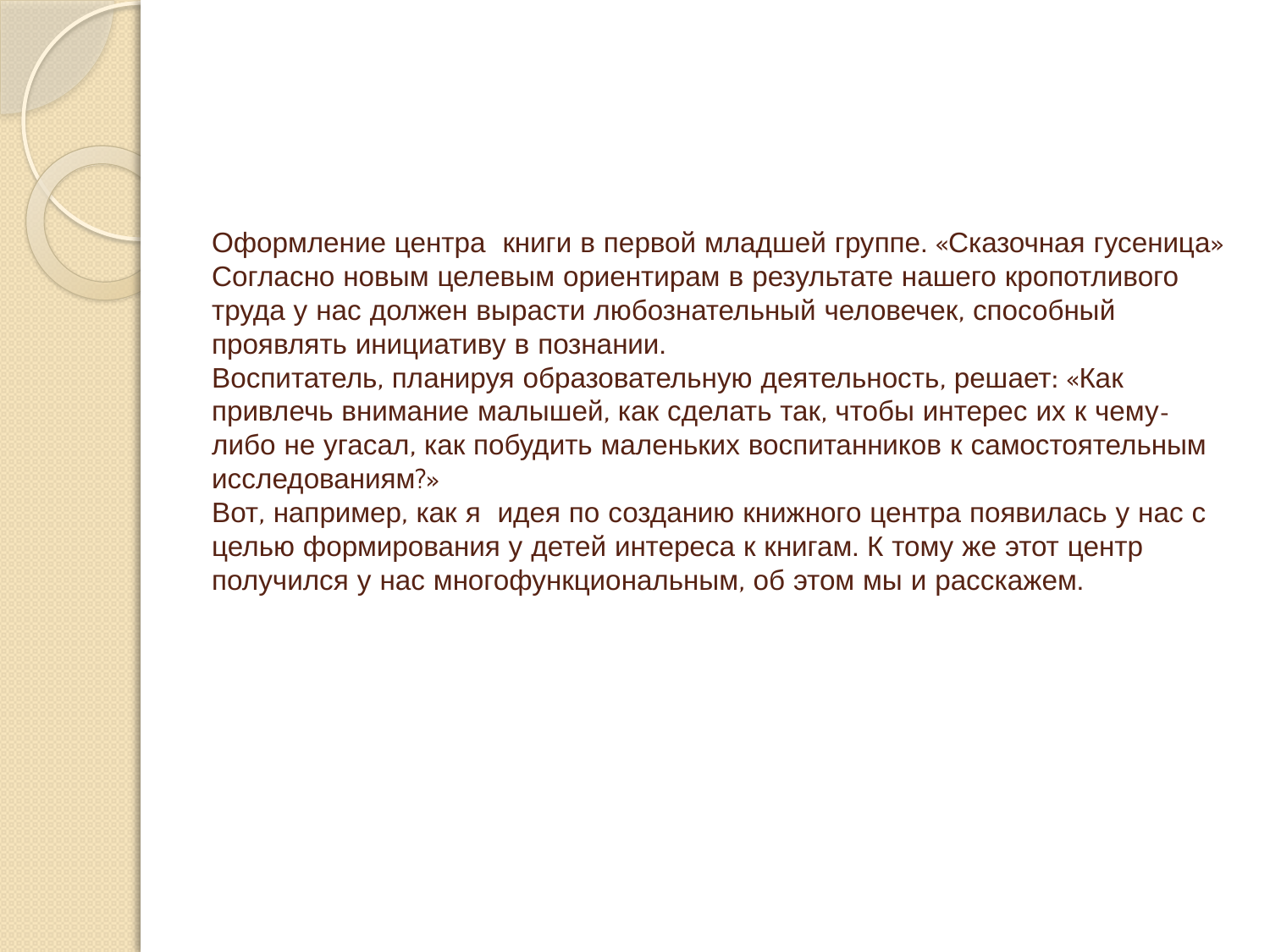

# Оформление центра  книги в первой младшей группе. «Сказочная гусеница» Согласно новым целевым ориентирам в результате нашего кропотливого труда у нас должен вырасти любознательный человечек, способный проявлять инициативу в познании. Воспитатель, планируя образовательную деятельность, решает: «Как привлечь внимание малышей, как сделать так, чтобы интерес их к чему-либо не угасал, как побудить маленьких воспитанников к самостоятельным исследованиям?» Вот, например, как я  идея по созданию книжного центра появилась у нас с целью формирования у детей интереса к книгам. К тому же этот центр получился у нас многофункциональным, об этом мы и расскажем.